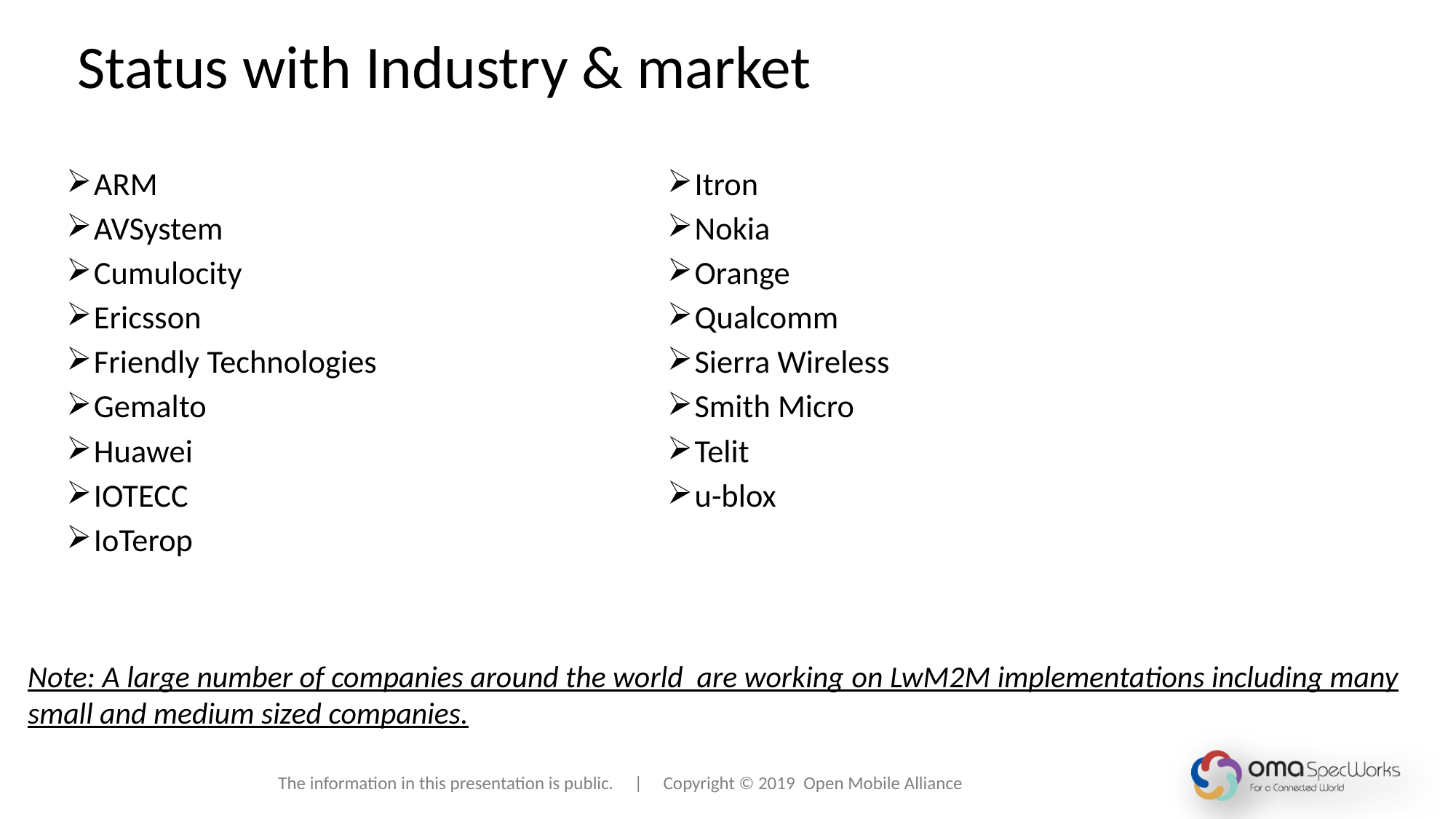

# Status with Industry & market
ARM
AVSystem
Cumulocity
Ericsson
Friendly Technologies
Gemalto
Huawei
IOTECC
IoTerop

Itron
Nokia
Orange
Qualcomm
Sierra Wireless
Smith Micro
Telit
u-blox

Note: A large number of companies around the world  are working on LwM2M implementations including many
small and medium sized companies.